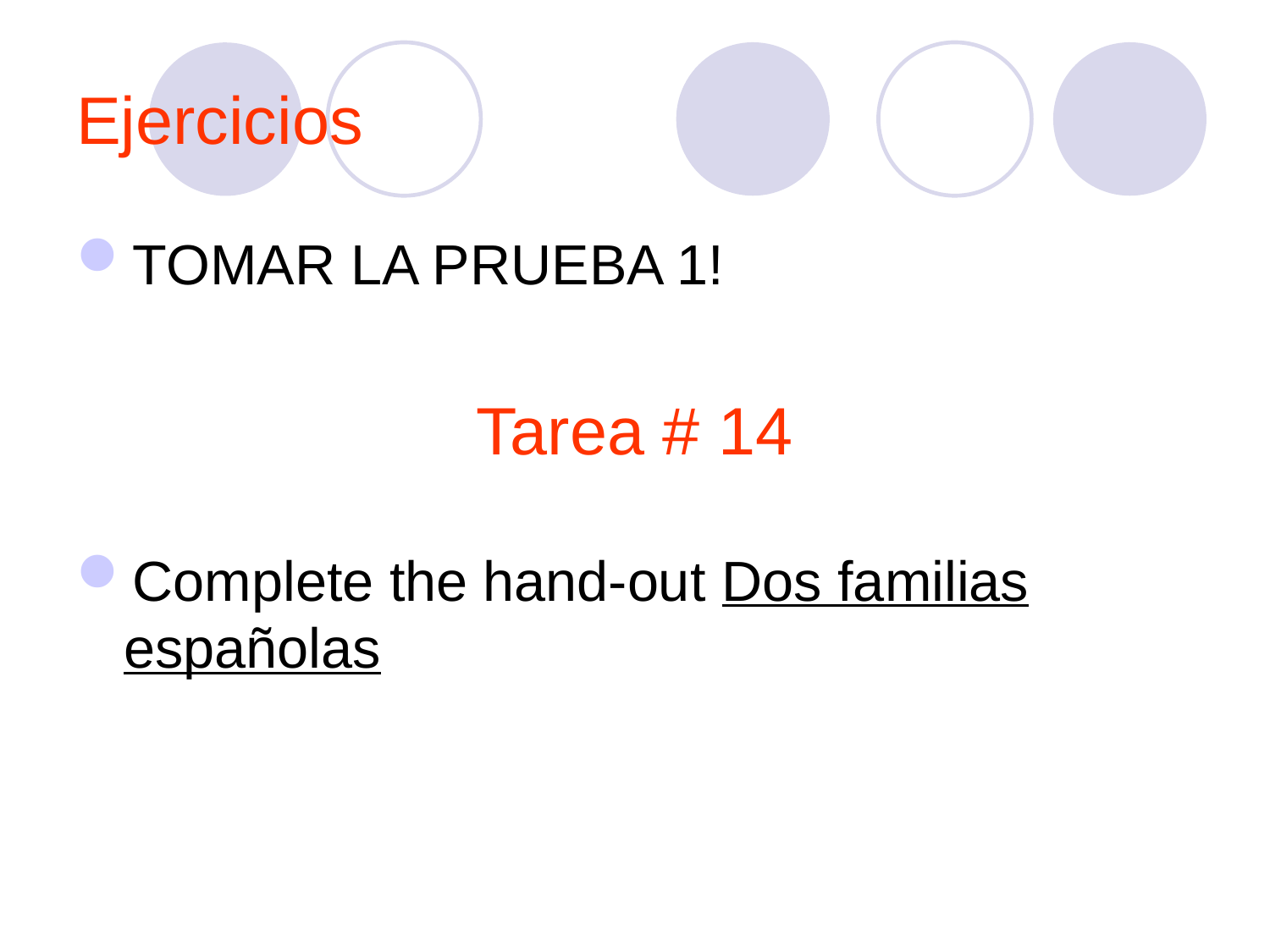

# Ejercicios
TOMAR LA PRUEBA 1!

Complete the hand-out Dos familias españolas
Tarea # 14